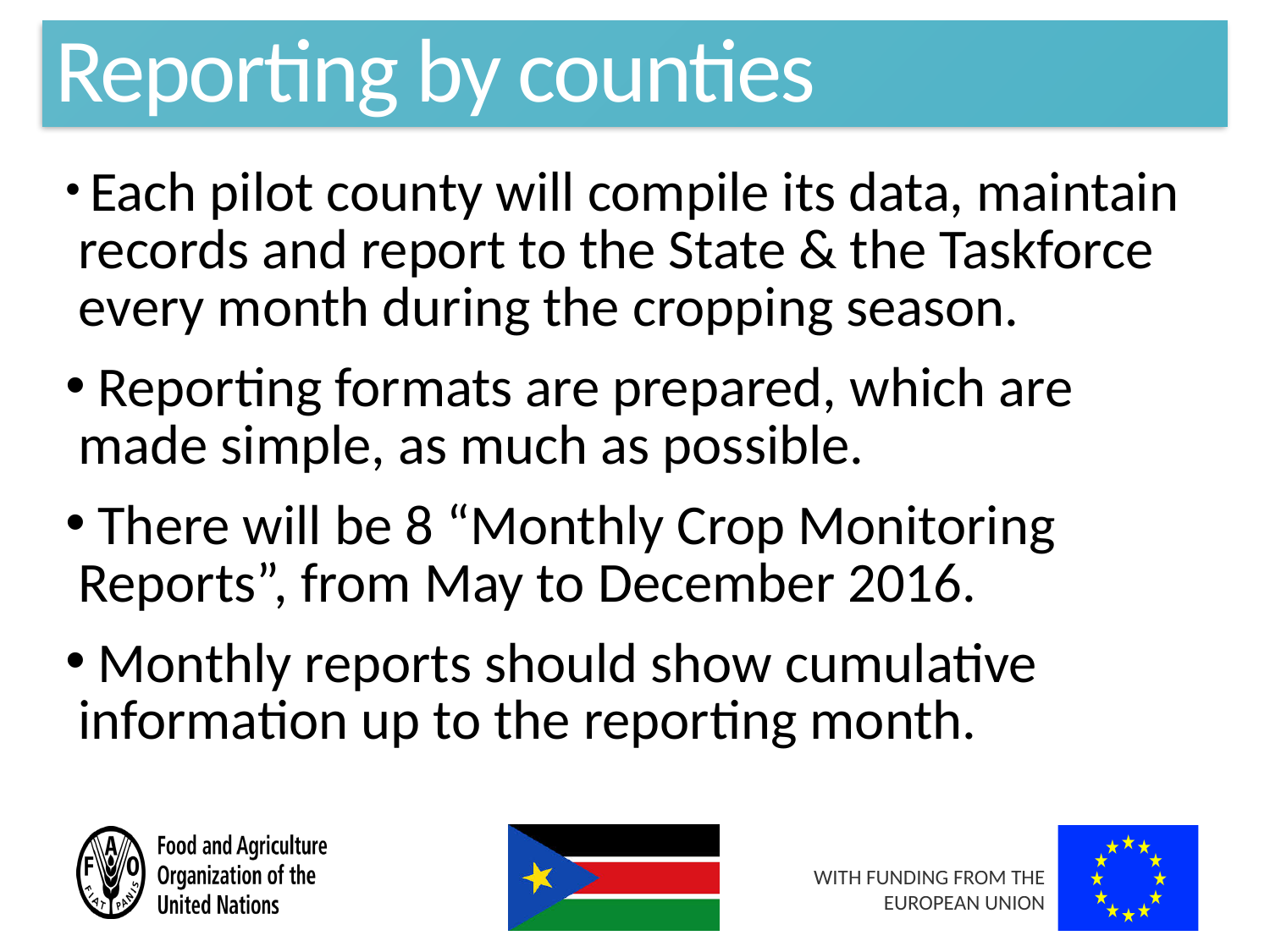

# Reporting by counties
 Each pilot county will compile its data, maintain records and report to the State & the Taskforce every month during the cropping season.
 Reporting formats are prepared, which are made simple, as much as possible.
 There will be 8 “Monthly Crop Monitoring Reports”, from May to December 2016.
 Monthly reports should show cumulative information up to the reporting month.